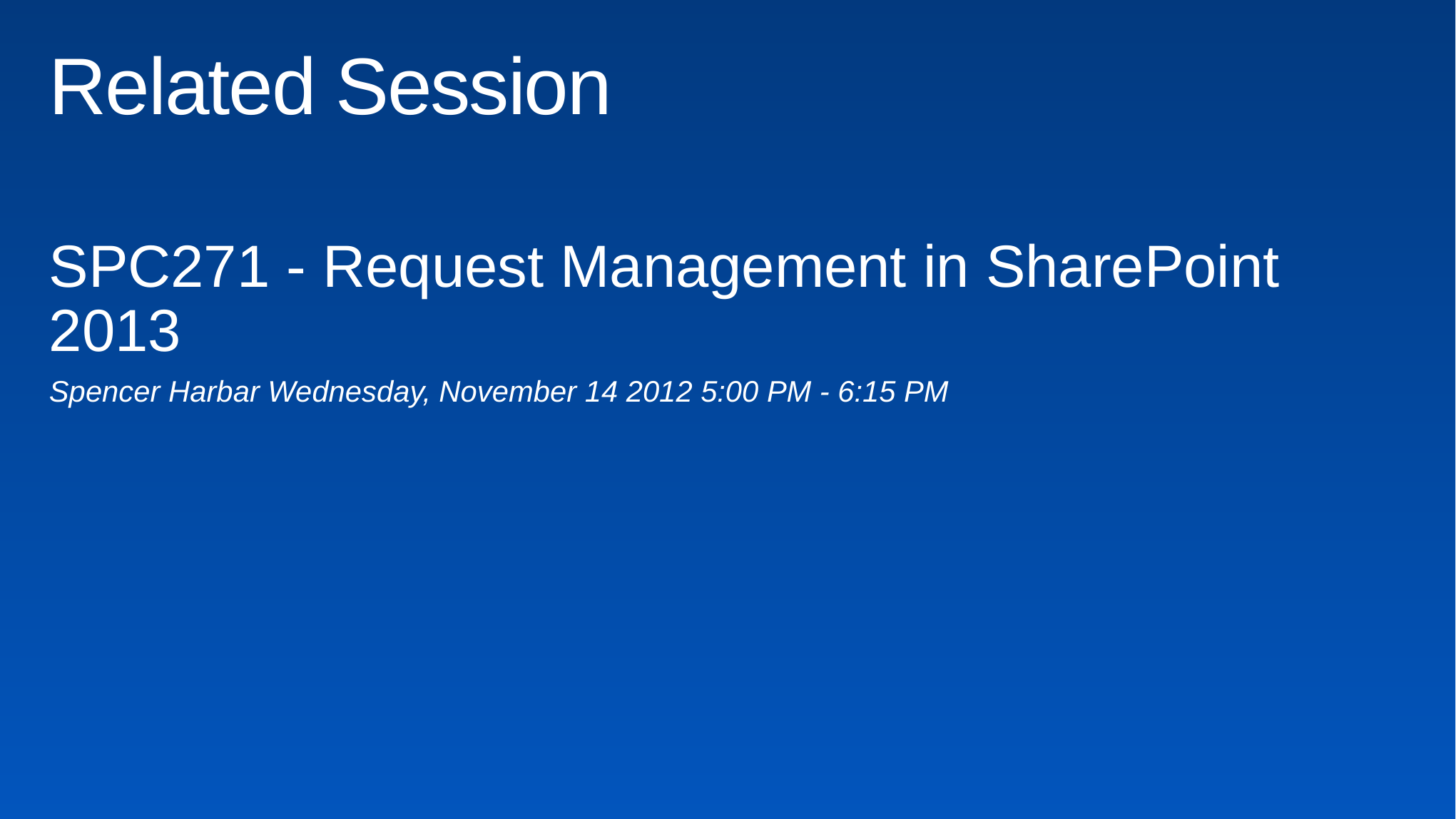

# Related Session

SPC271 - Request Management in SharePoint 2013
Spencer Harbar Wednesday, November 14 2012 5:00 PM - 6:15 PM